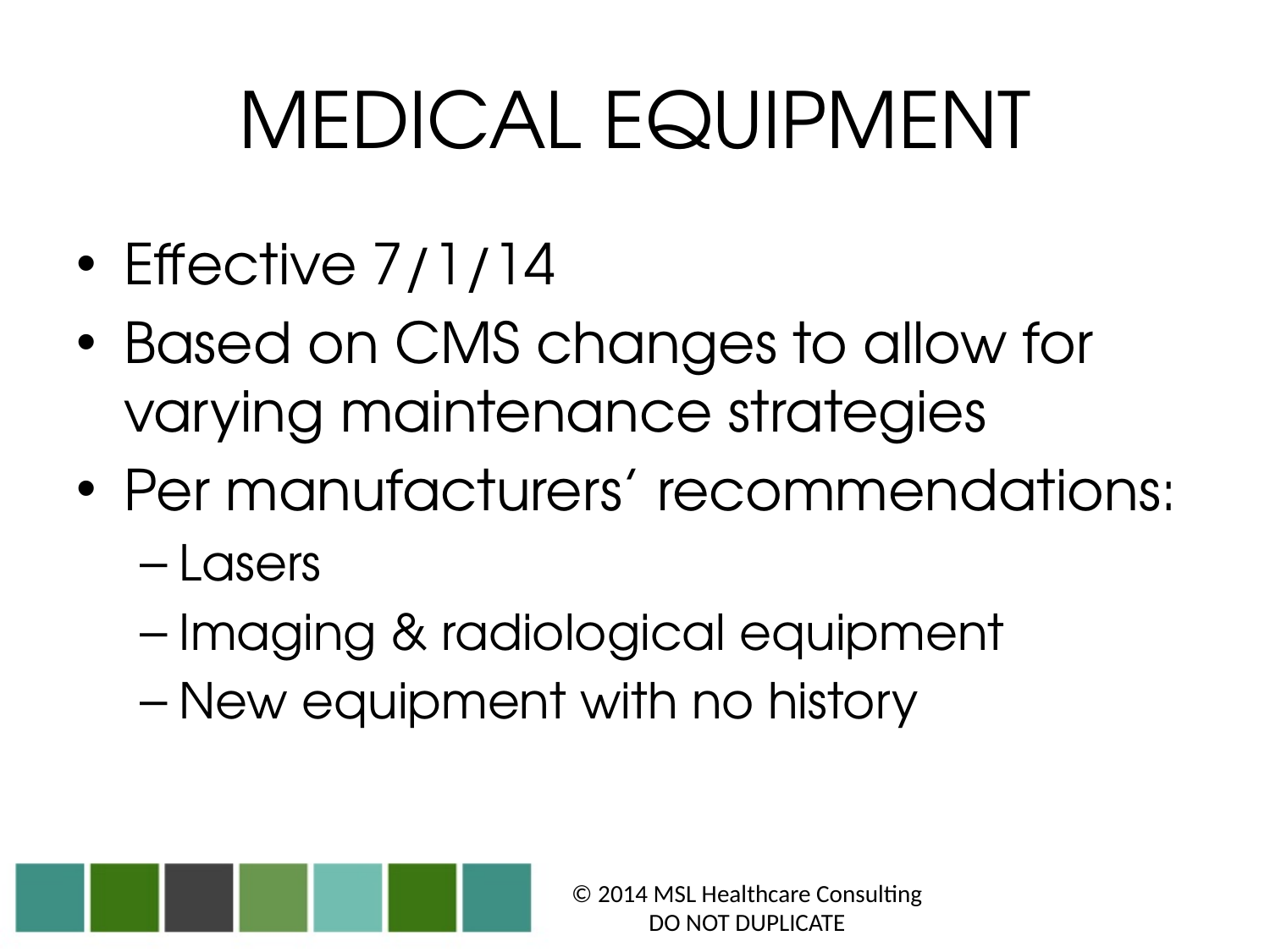

# MEDICAL EQUIPMENT
Effective 7/1/14
Based on CMS changes to allow for varying maintenance strategies
Per manufacturers’ recommendations:
Lasers
Imaging & radiological equipment
New equipment with no history
© 2014 MSL Healthcare Consulting
DO NOT DUPLICATE